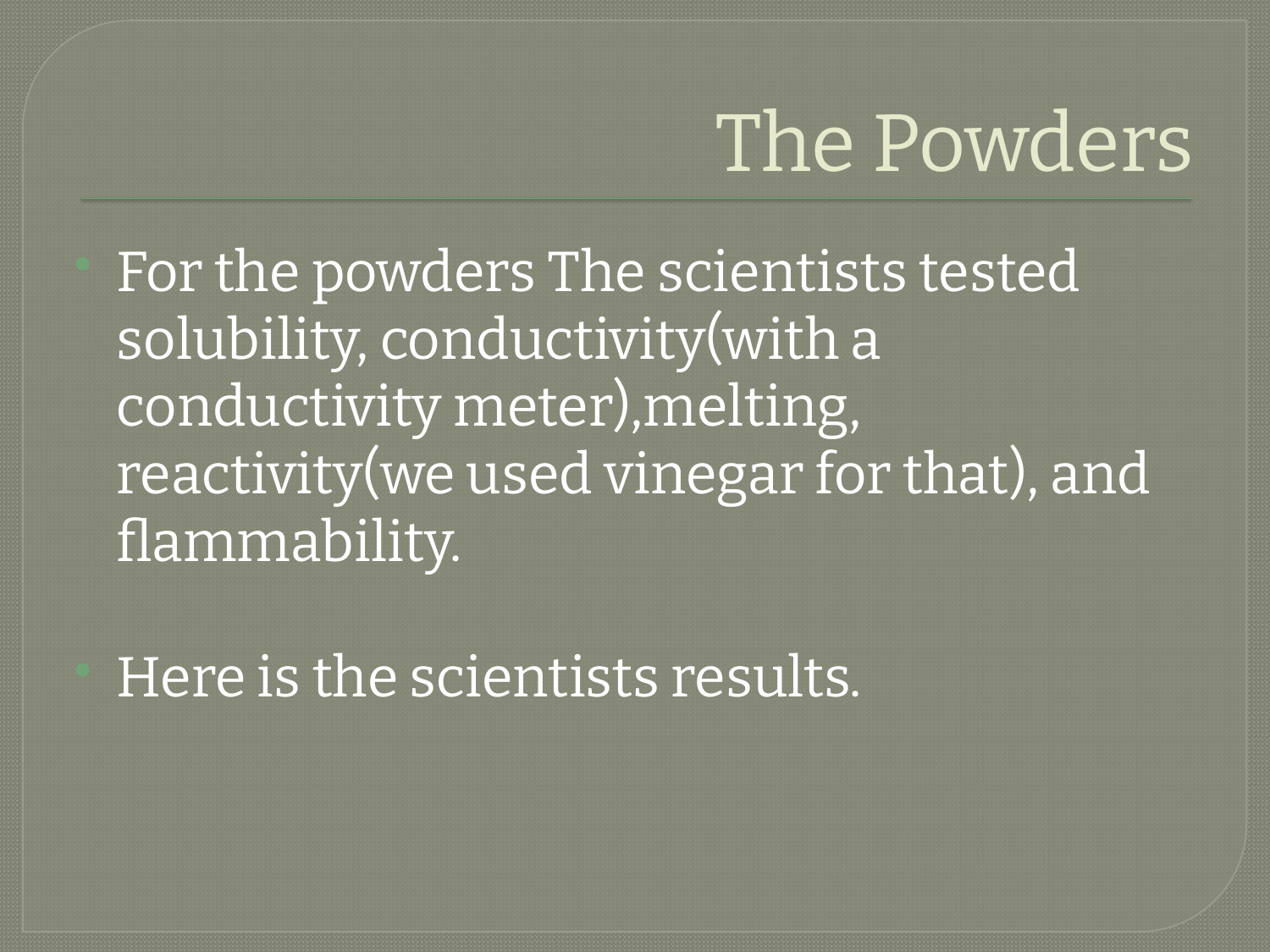

# The Powders
For the powders The scientists tested solubility, conductivity(with a conductivity meter),melting, reactivity(we used vinegar for that), and flammability.

Here is the scientists results.